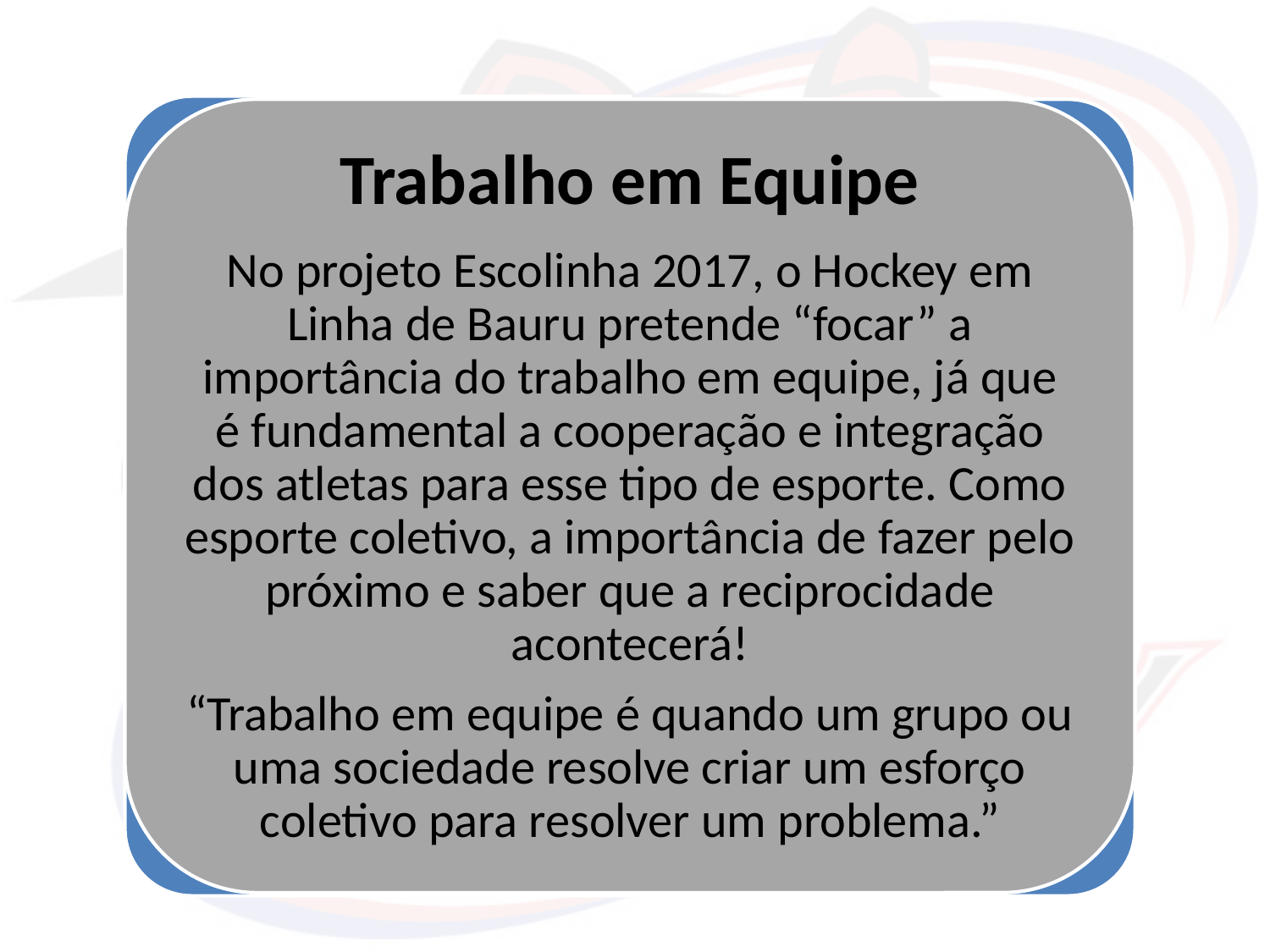

Trabalho em Equipe
No projeto Escolinha 2017, o Hockey em Linha de Bauru pretende “focar” a importância do trabalho em equipe, já que é fundamental a cooperação e integração dos atletas para esse tipo de esporte. Como esporte coletivo, a importância de fazer pelo próximo e saber que a reciprocidade acontecerá!
“Trabalho em equipe é quando um grupo ou uma sociedade resolve criar um esforço coletivo para resolver um problema.”